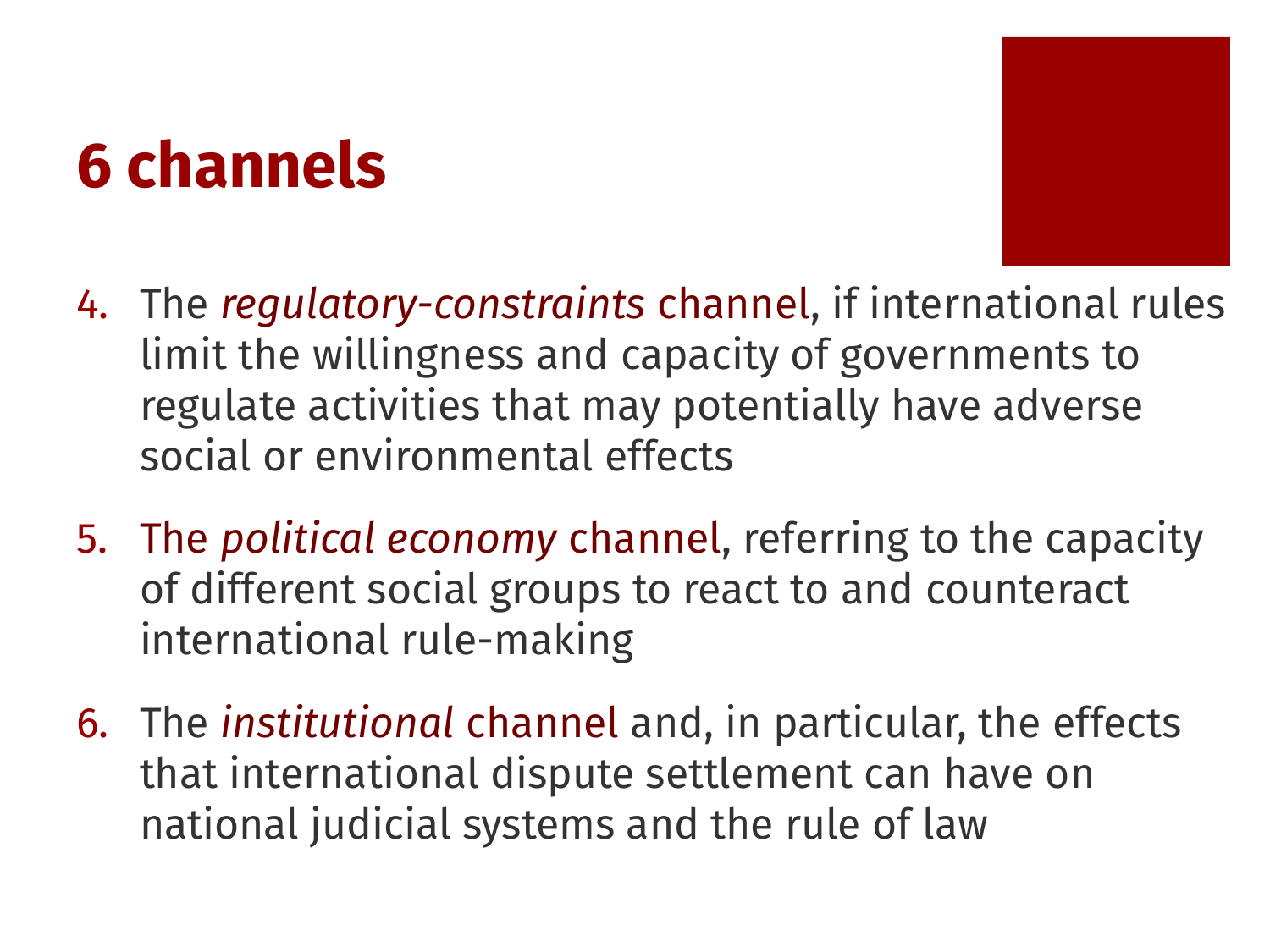

# 6 channels
The regulatory-constraints channel, if international rules limit the willingness and capacity of governments to regulate activities that may potentially have adverse social or environmental effects
The political economy channel, referring to the capacity of different social groups to react to and counteract international rule-making
The institutional channel and, in particular, the effects that international dispute settlement can have on national judicial systems and the rule of law